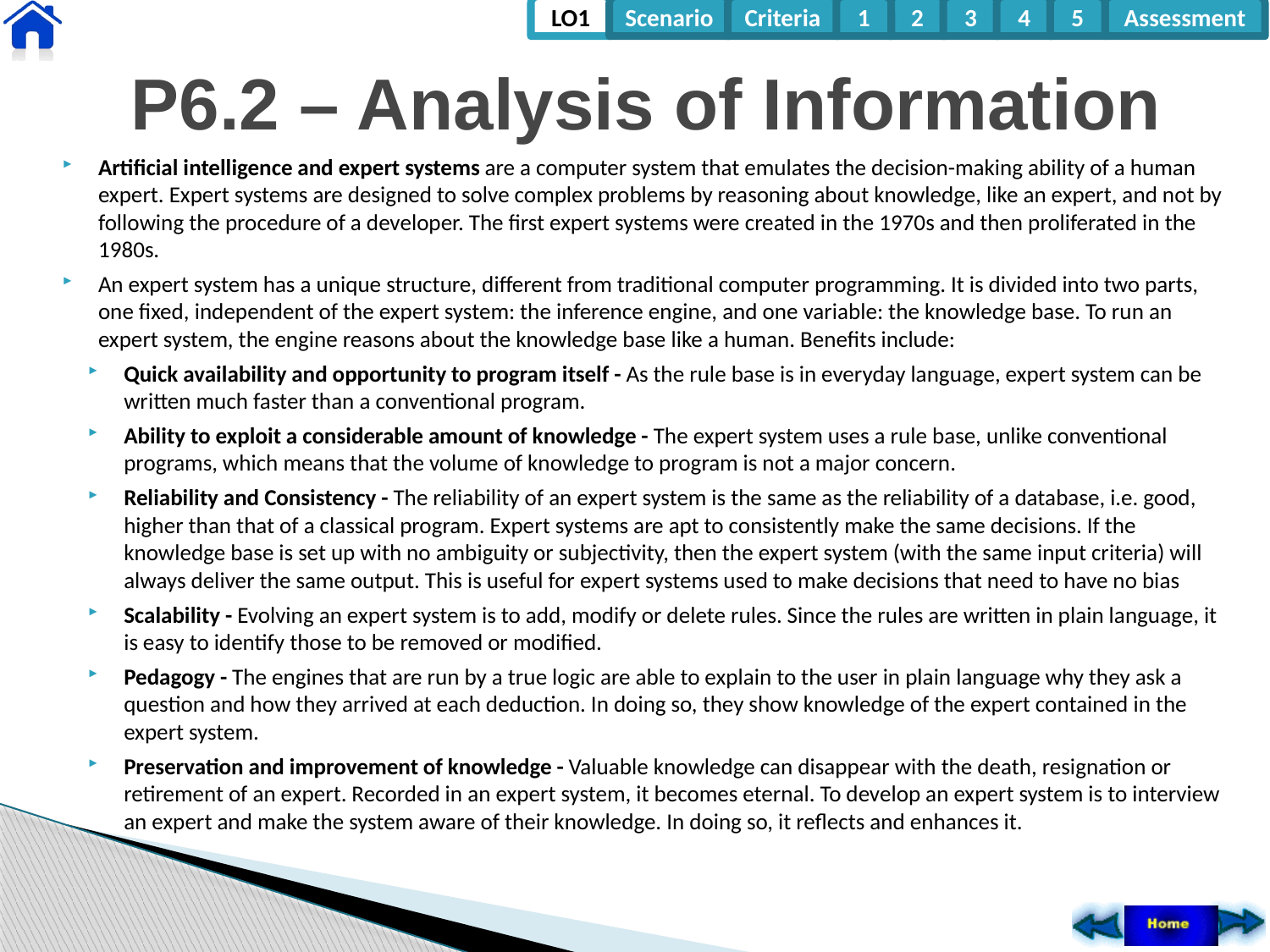

# P6.2 – Analysis of Information
Artificial intelligence and expert systems are a computer system that emulates the decision-making ability of a human expert. Expert systems are designed to solve complex problems by reasoning about knowledge, like an expert, and not by following the procedure of a developer. The first expert systems were created in the 1970s and then proliferated in the 1980s.
An expert system has a unique structure, different from traditional computer programming. It is divided into two parts, one fixed, independent of the expert system: the inference engine, and one variable: the knowledge base. To run an expert system, the engine reasons about the knowledge base like a human. Benefits include:
Quick availability and opportunity to program itself - As the rule base is in everyday language, expert system can be written much faster than a conventional program.
Ability to exploit a considerable amount of knowledge - The expert system uses a rule base, unlike conventional programs, which means that the volume of knowledge to program is not a major concern.
Reliability and Consistency - The reliability of an expert system is the same as the reliability of a database, i.e. good, higher than that of a classical program. Expert systems are apt to consistently make the same decisions. If the knowledge base is set up with no ambiguity or subjectivity, then the expert system (with the same input criteria) will always deliver the same output. This is useful for expert systems used to make decisions that need to have no bias
Scalability - Evolving an expert system is to add, modify or delete rules. Since the rules are written in plain language, it is easy to identify those to be removed or modified.
Pedagogy - The engines that are run by a true logic are able to explain to the user in plain language why they ask a question and how they arrived at each deduction. In doing so, they show knowledge of the expert contained in the expert system.
Preservation and improvement of knowledge - Valuable knowledge can disappear with the death, resignation or retirement of an expert. Recorded in an expert system, it becomes eternal. To develop an expert system is to interview an expert and make the system aware of their knowledge. In doing so, it reflects and enhances it.